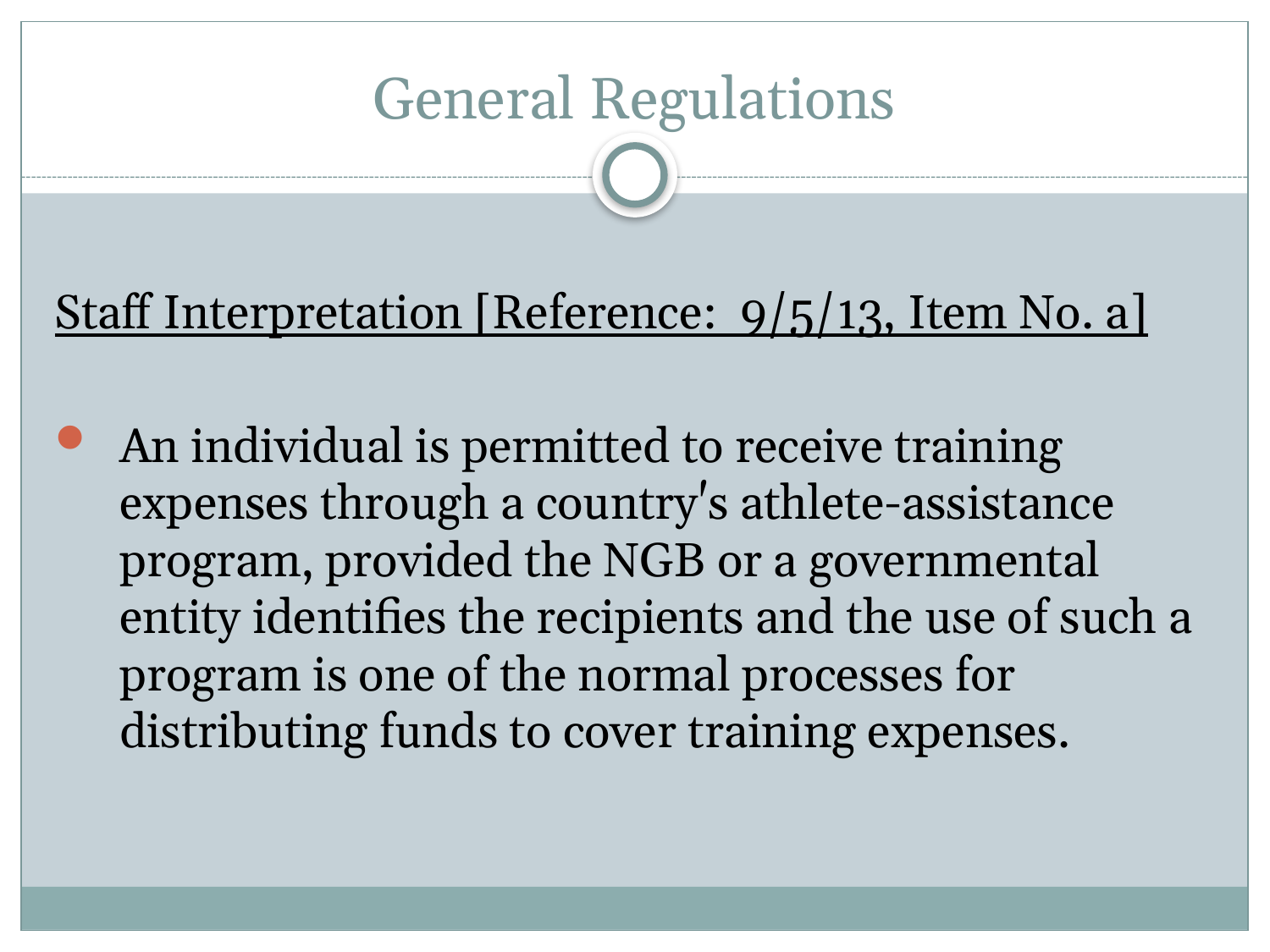

# General Regulations
Staff Interpretation [Reference:  9/5/13, Item No. a]

An individual is permitted to receive training expenses through a country's athlete-assistance program, provided the NGB or a governmental entity identifies the recipients and the use of such a program is one of the normal processes for distributing funds to cover training expenses.